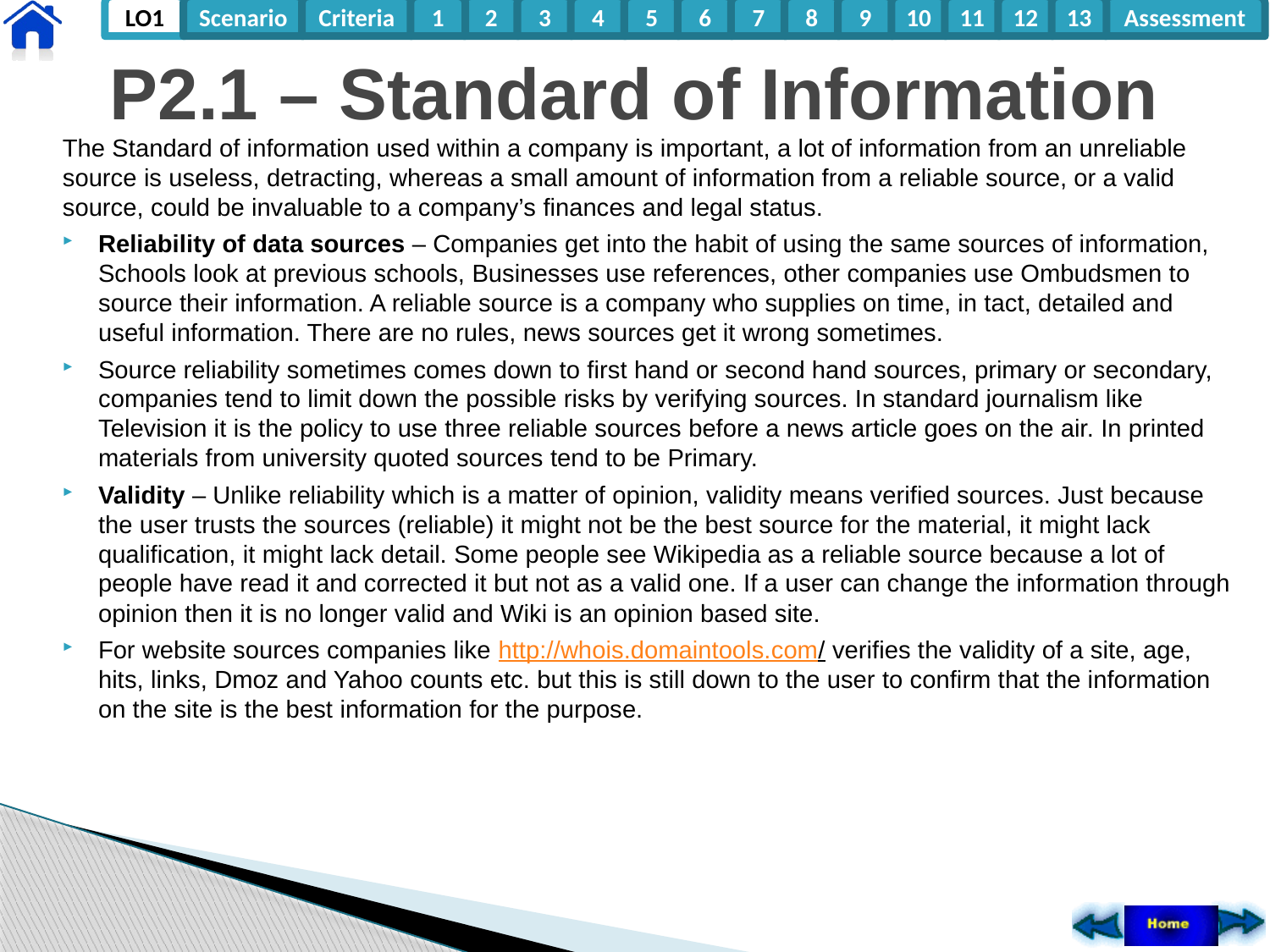

# P2.1 – Standard of Information
The Standard of information used within a company is important, a lot of information from an unreliable source is useless, detracting, whereas a small amount of information from a reliable source, or a valid source, could be invaluable to a company’s finances and legal status.
Reliability of data sources – Companies get into the habit of using the same sources of information, Schools look at previous schools, Businesses use references, other companies use Ombudsmen to source their information. A reliable source is a company who supplies on time, in tact, detailed and useful information. There are no rules, news sources get it wrong sometimes.
Source reliability sometimes comes down to first hand or second hand sources, primary or secondary, companies tend to limit down the possible risks by verifying sources. In standard journalism like Television it is the policy to use three reliable sources before a news article goes on the air. In printed materials from university quoted sources tend to be Primary.
Validity – Unlike reliability which is a matter of opinion, validity means verified sources. Just because the user trusts the sources (reliable) it might not be the best source for the material, it might lack qualification, it might lack detail. Some people see Wikipedia as a reliable source because a lot of people have read it and corrected it but not as a valid one. If a user can change the information through opinion then it is no longer valid and Wiki is an opinion based site.
For website sources companies like http://whois.domaintools.com/ verifies the validity of a site, age, hits, links, Dmoz and Yahoo counts etc. but this is still down to the user to confirm that the information on the site is the best information for the purpose.